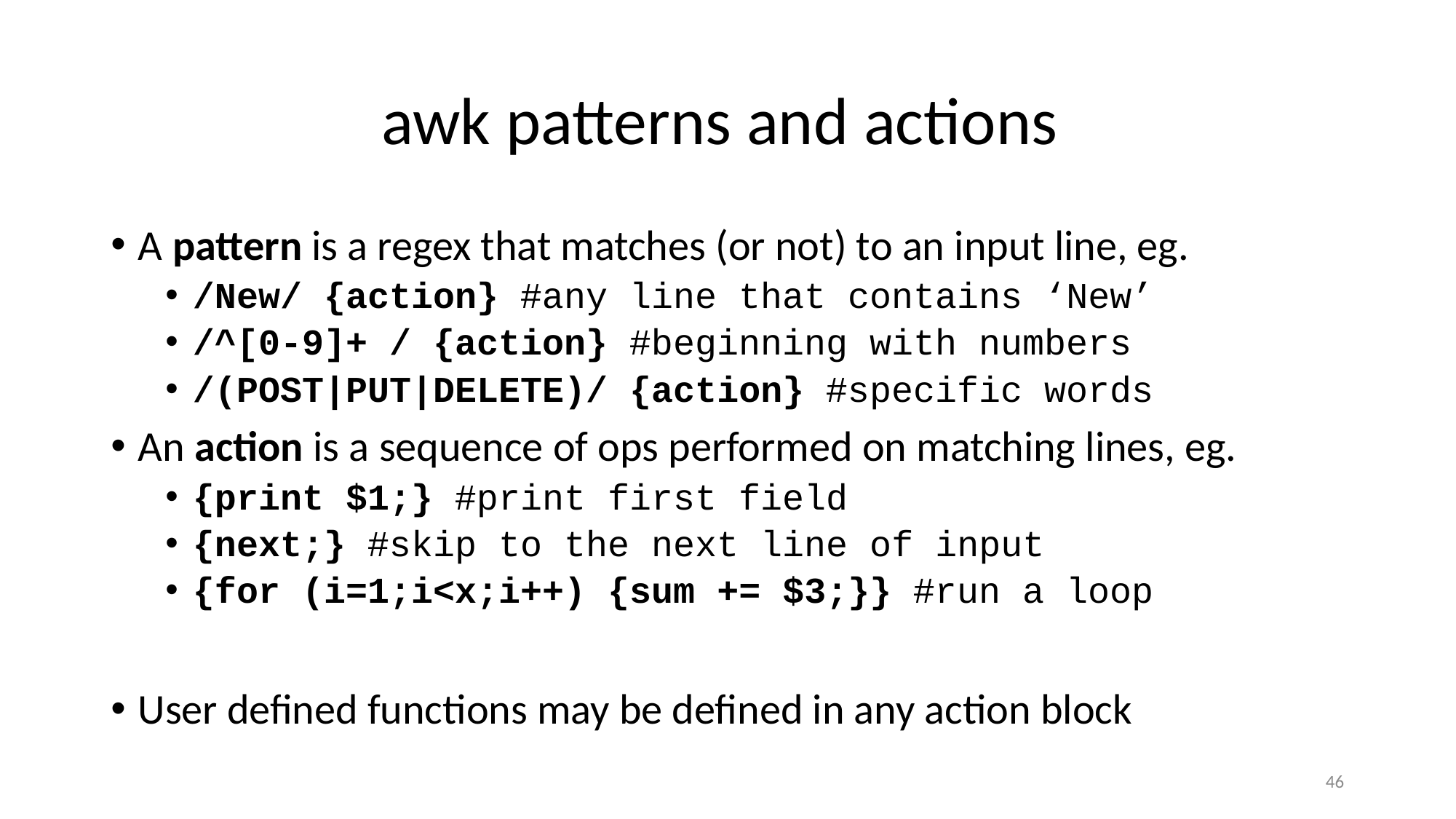

# awk patterns and actions
A pattern is a regex that matches (or not) to an input line, eg.
/New/ {action} #any line that contains ‘New’
/^[0-9]+ / {action} #beginning with numbers
/(POST|PUT|DELETE)/ {action} #specific words
An action is a sequence of ops performed on matching lines, eg.
{print $1;} #print first field
{next;} #skip to the next line of input
{for (i=1;i<x;i++) {sum += $3;}} #run a loop

User defined functions may be defined in any action block
46